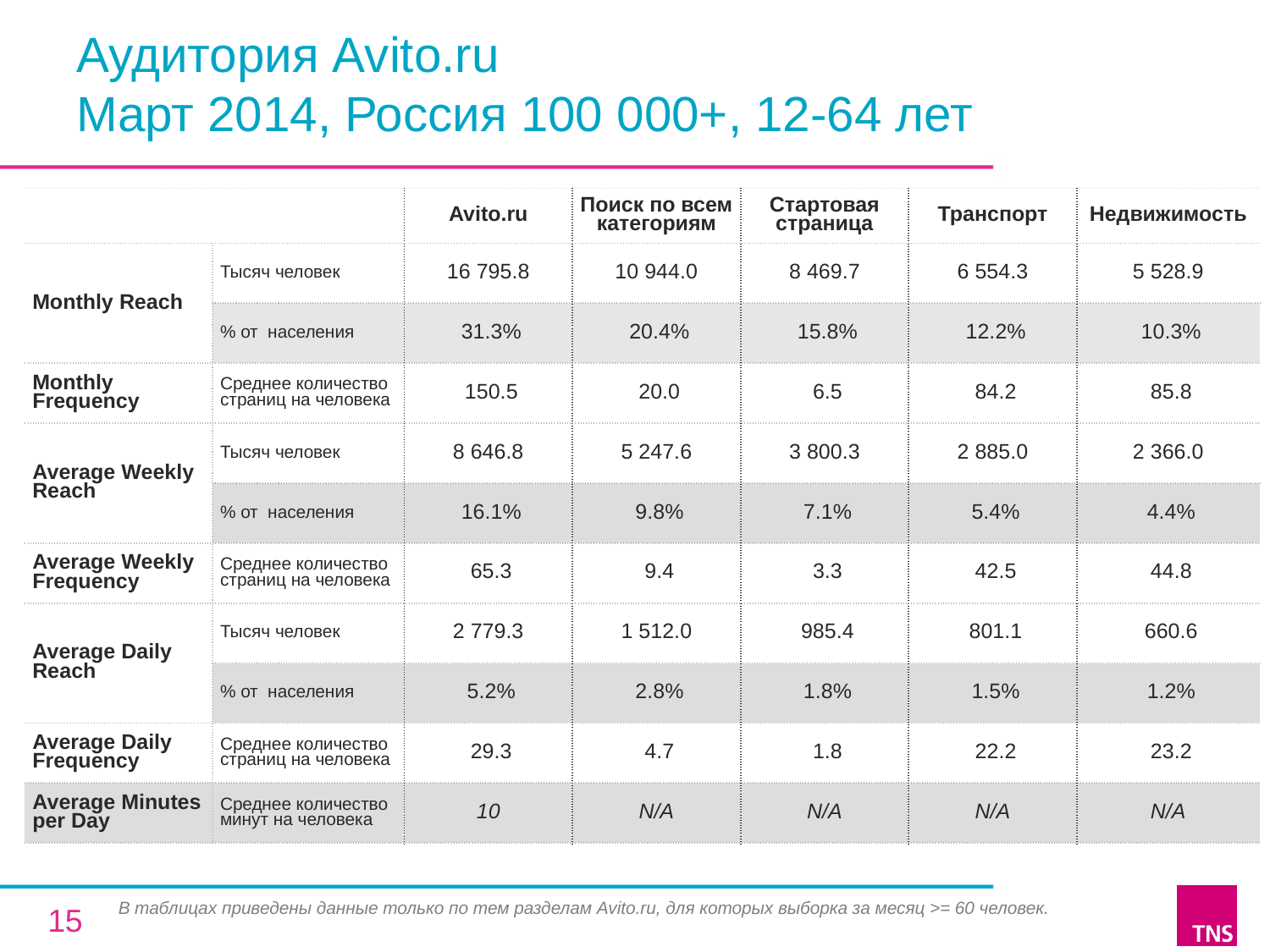

# Аудитория Avito.ru Март 2014, Россия 100 000+, 12-64 лет
|  |  | Avito.ru | Поиск по всем категориям | Стартовая страница | Транспорт | Недвижимость |
| --- | --- | --- | --- | --- | --- | --- |
| Monthly Reach | Тысяч человек | 16 795.8 | 10 944.0 | 8 469.7 | 6 554.3 | 5 528.9 |
|  | % от населения | 31.3% | 20.4% | 15.8% | 12.2% | 10.3% |
| Monthly Frequency | Среднее количество страниц на человека | 150.5 | 20.0 | 6.5 | 84.2 | 85.8 |
| Average Weekly Reach | Тысяч человек | 8 646.8 | 5 247.6 | 3 800.3 | 2 885.0 | 2 366.0 |
|  | % от населения | 16.1% | 9.8% | 7.1% | 5.4% | 4.4% |
| Average Weekly Frequency | Среднее количество страниц на человека | 65.3 | 9.4 | 3.3 | 42.5 | 44.8 |
| Average Daily Reach | Тысяч человек | 2 779.3 | 1 512.0 | 985.4 | 801.1 | 660.6 |
|  | % от населения | 5.2% | 2.8% | 1.8% | 1.5% | 1.2% |
| Average Daily Frequency | Среднее количество страниц на человека | 29.3 | 4.7 | 1.8 | 22.2 | 23.2 |
| Average Minutes per Day | Среднее количество минут на человека | 10 | N/A | N/A | N/A | N/A |
В таблицах приведены данные только по тем разделам Avito.ru, для которых выборка за месяц >= 60 человек.
15